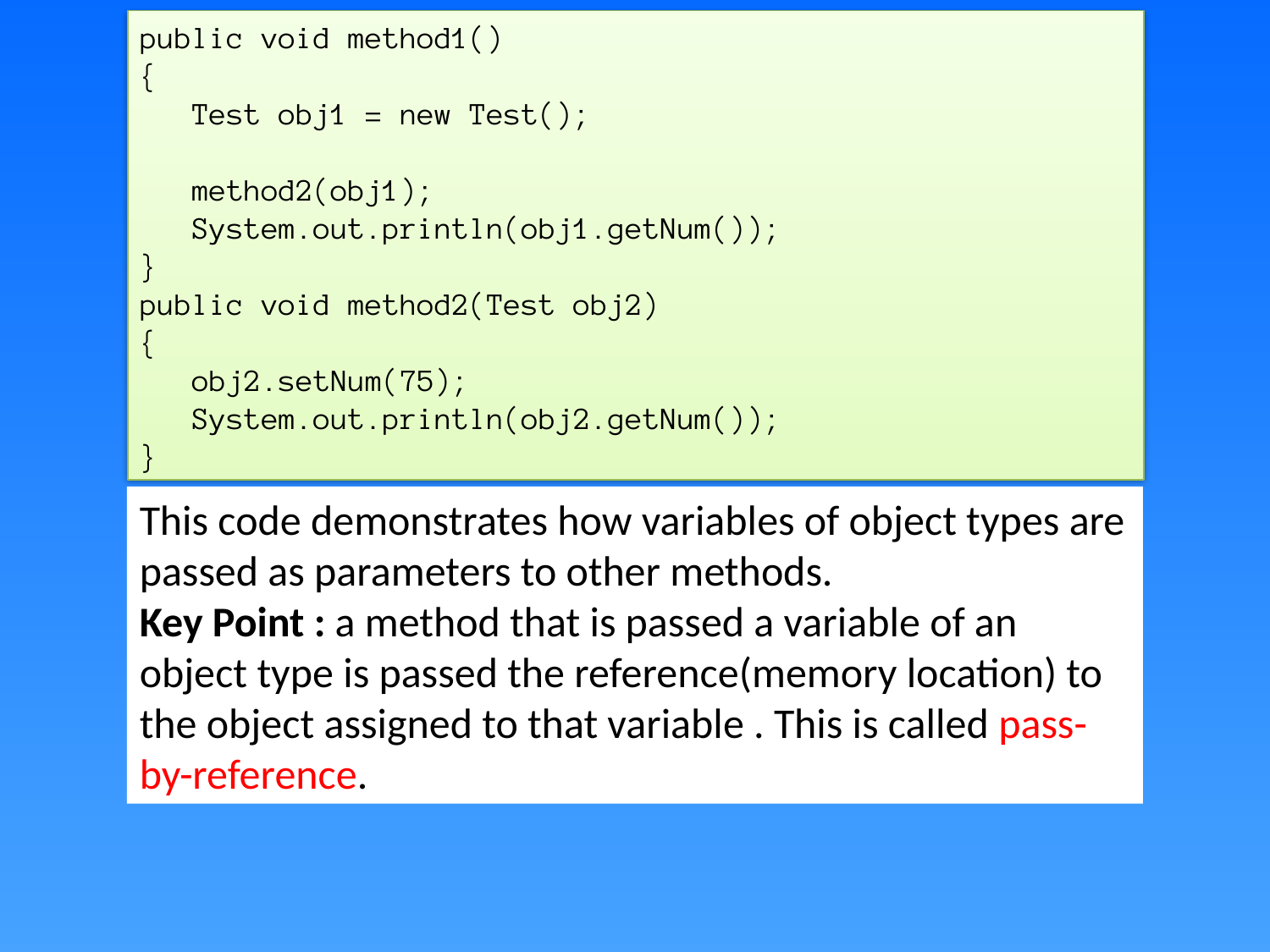

public void method1()
{
   Test obj1 = new Test();

   method2(obj1);
   System.out.println(obj1.getNum());
}
public void method2(Test obj2)
{
   obj2.setNum(75);
   System.out.println(obj2.getNum());
}
This code demonstrates how variables of object types are passed as parameters to other methods.
Key Point : a method that is passed a variable of an object type is passed the reference(memory location) to the object assigned to that variable . This is called pass-by-reference.